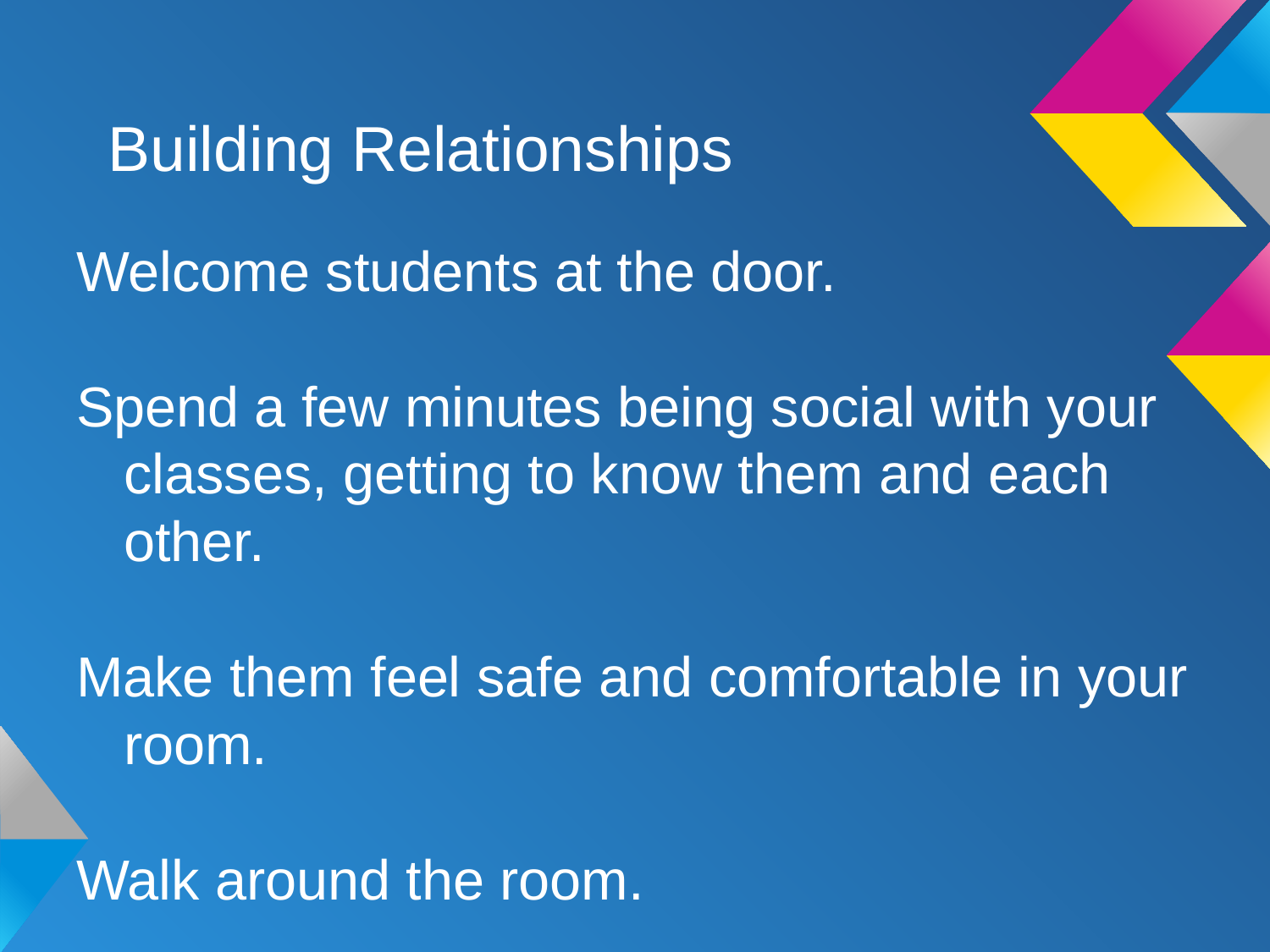

# Building Relationships
Welcome students at the door.

Spend a few minutes being social with your classes, getting to know them and each other.

Make them feel safe and comfortable in your room.

Walk around the room.